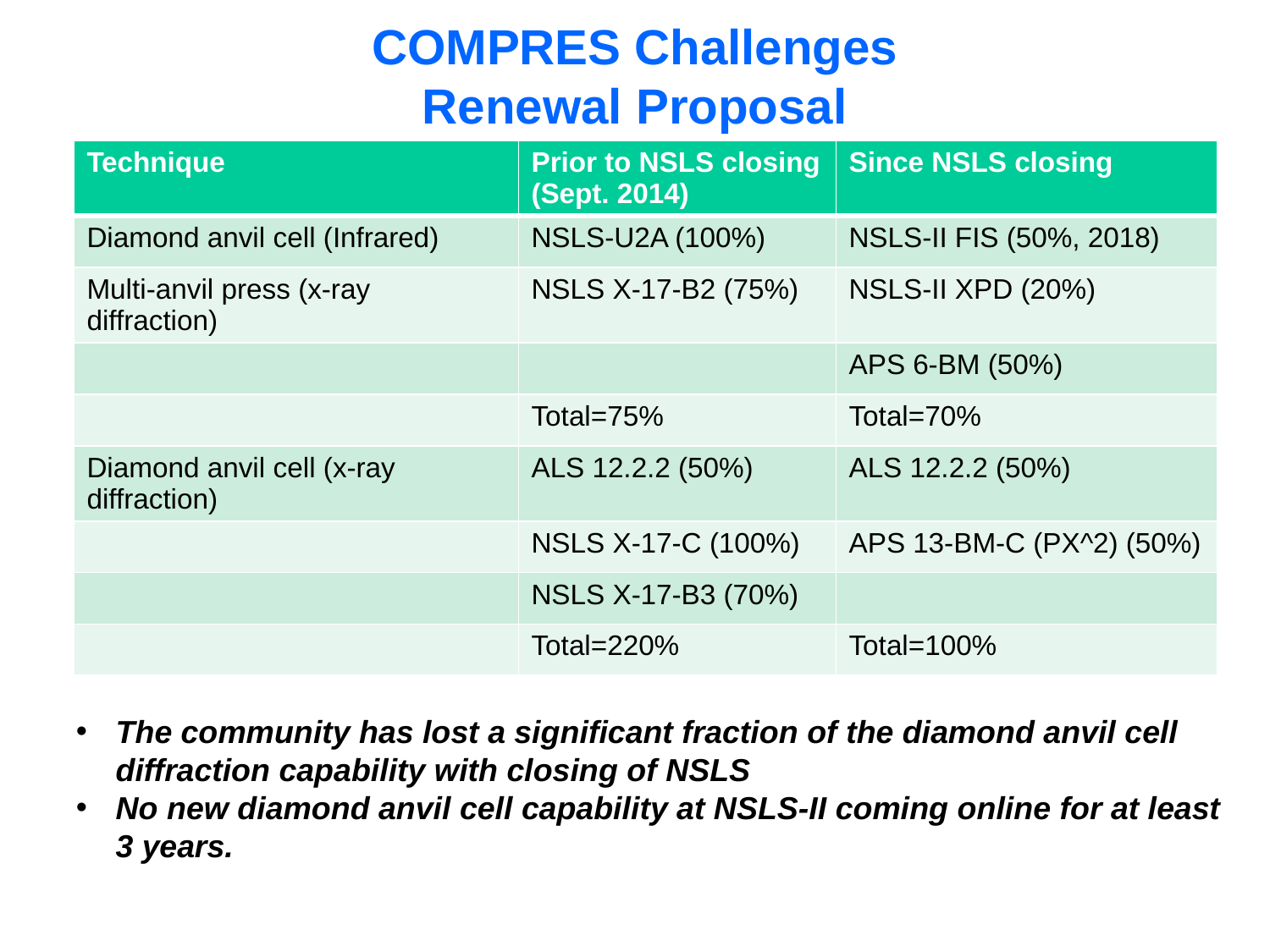

# COMPRES Challenges Renewal Proposal
| Technique | Prior to NSLS closing (Sept. 2014) | Since NSLS closing |
| --- | --- | --- |
| Diamond anvil cell (Infrared) | NSLS-U2A (100%) | NSLS-II FIS (50%, 2018) |
| Multi-anvil press (x-ray diffraction) | NSLS X-17-B2 (75%) | NSLS-II XPD (20%) |
|  |  | APS 6-BM (50%) |
|  | Total=75% | Total=70% |
| Diamond anvil cell (x-ray diffraction) | ALS 12.2.2 (50%) | ALS 12.2.2 (50%) |
|  | NSLS X-17-C (100%) | APS 13-BM-C (PX^2) (50%) |
|  | NSLS X-17-B3 (70%) |  |
|  | Total=220% | Total=100% |
The community has lost a significant fraction of the diamond anvil cell diffraction capability with closing of NSLS
No new diamond anvil cell capability at NSLS-II coming online for at least 3 years.